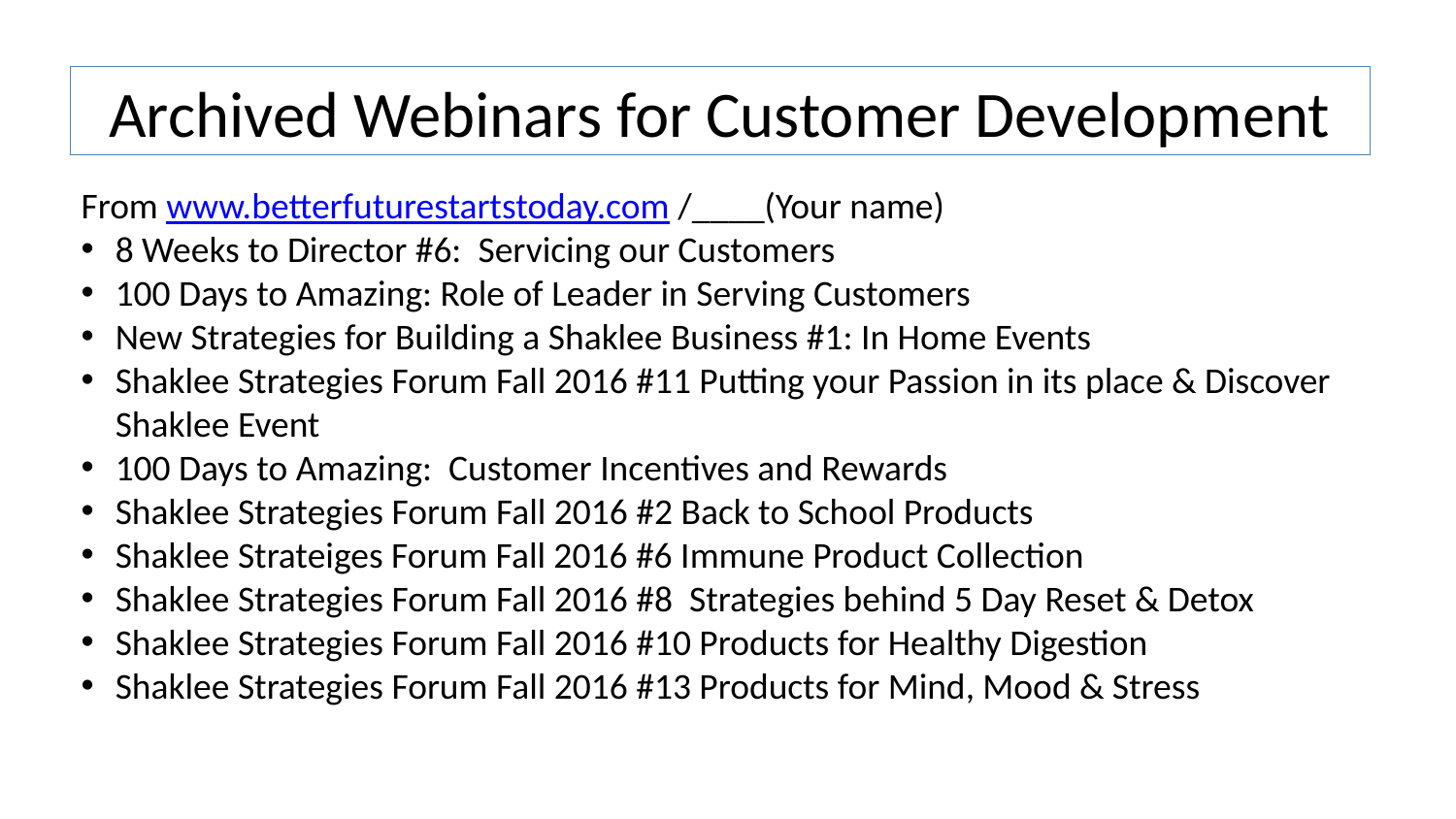

Archived Webinars for Customer Development
From www.betterfuturestartstoday.com /____(Your name)
8 Weeks to Director #6:  Servicing our Customers
100 Days to Amazing: Role of Leader in Serving Customers
New Strategies for Building a Shaklee Business #1: In Home Events
Shaklee Strategies Forum Fall 2016 #11 Putting your Passion in its place & Discover Shaklee Event
100 Days to Amazing:  Customer Incentives and Rewards
Shaklee Strategies Forum Fall 2016 #2 Back to School Products
Shaklee Strateiges Forum Fall 2016 #6 Immune Product Collection
Shaklee Strategies Forum Fall 2016 #8  Strategies behind 5 Day Reset & Detox
Shaklee Strategies Forum Fall 2016 #10 Products for Healthy Digestion
Shaklee Strategies Forum Fall 2016 #13 Products for Mind, Mood & Stress